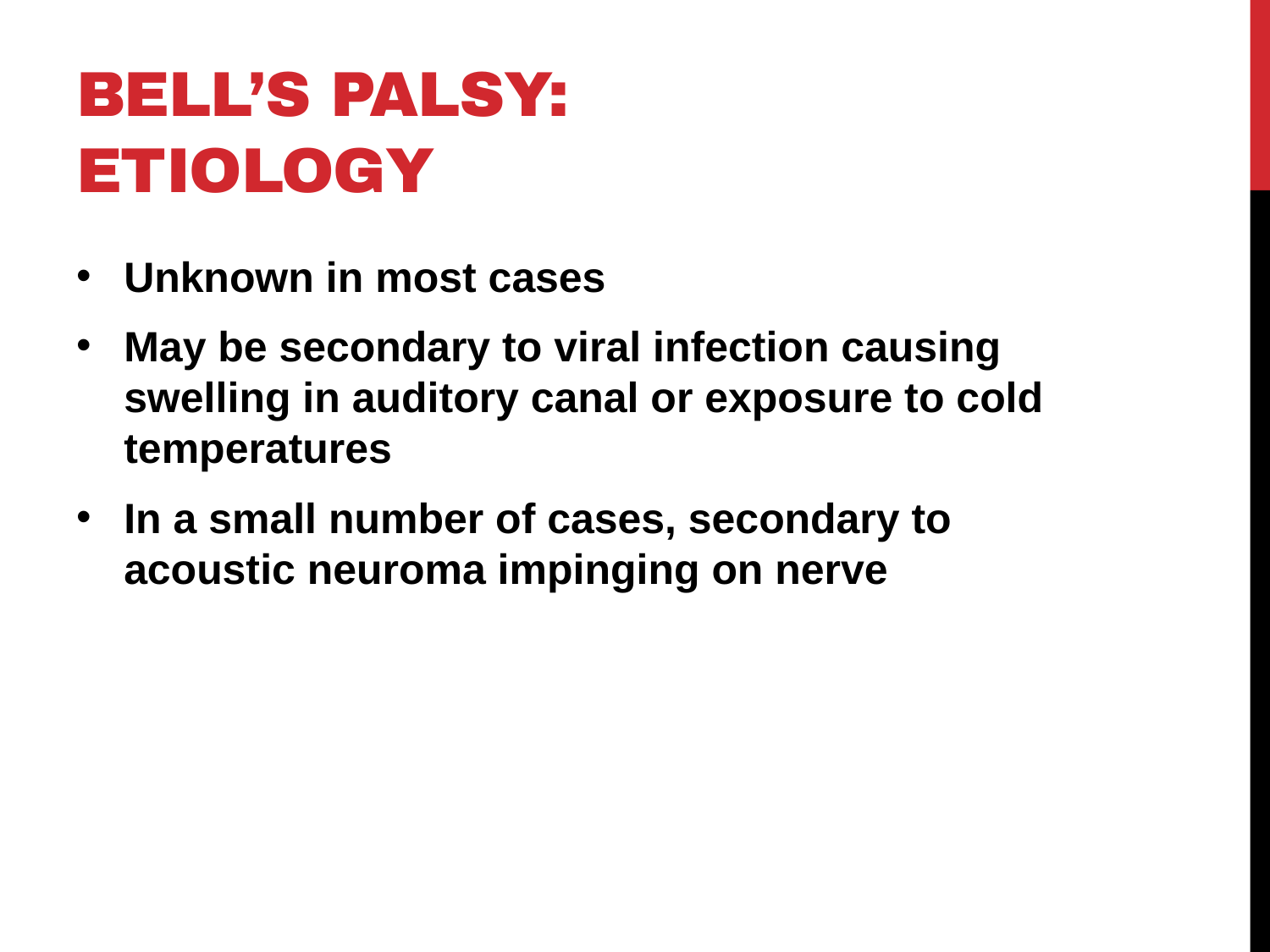

# Bell’s Palsy: Etiology
Unknown in most cases
May be secondary to viral infection causing swelling in auditory canal or exposure to cold temperatures
In a small number of cases, secondary to acoustic neuroma impinging on nerve